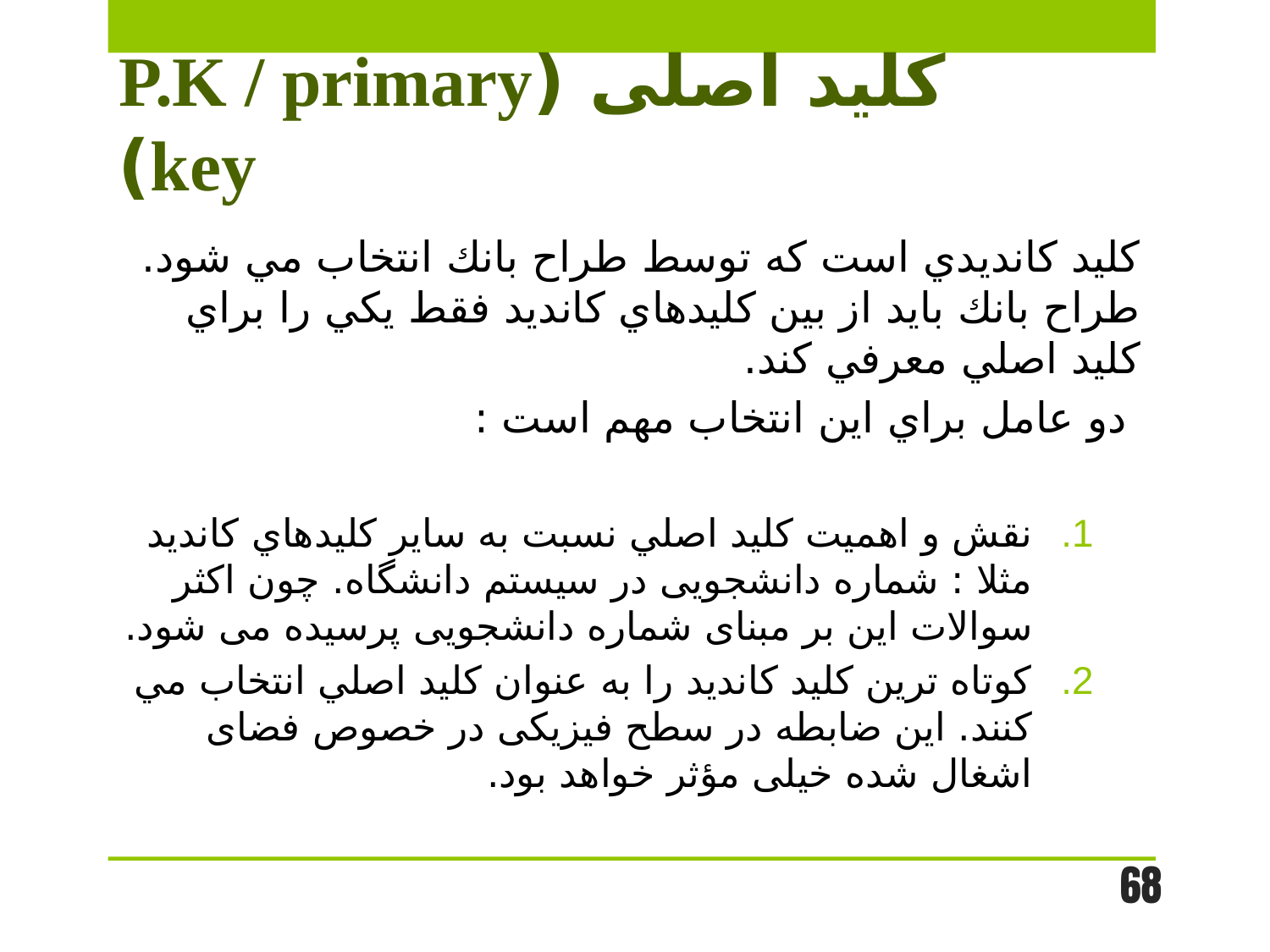

# کلید اصلی (P.K / primary key)
كليد كانديدي است كه توسط طراح بانك انتخاب مي شود. طراح بانك بايد از بين كليدهاي كانديد فقط يكي را براي كليد اصلي معرفي كند.
 دو عامل براي اين انتخاب مهم است :‌

نقش و اهميت كليد اصلي نسبت به ساير كليدهاي كانديد مثلا : شماره دانشجویی در سیستم دانشگاه. چون اکثر سوالات این بر مبنای شماره دانشجویی پرسیده می شود.
كوتاه ترين كليد كانديد را به عنوان كليد اصلي انتخاب مي كنند. این ضابطه در سطح فیزیکی در خصوص فضای اشغال شده خیلی مؤثر خواهد بود.

68